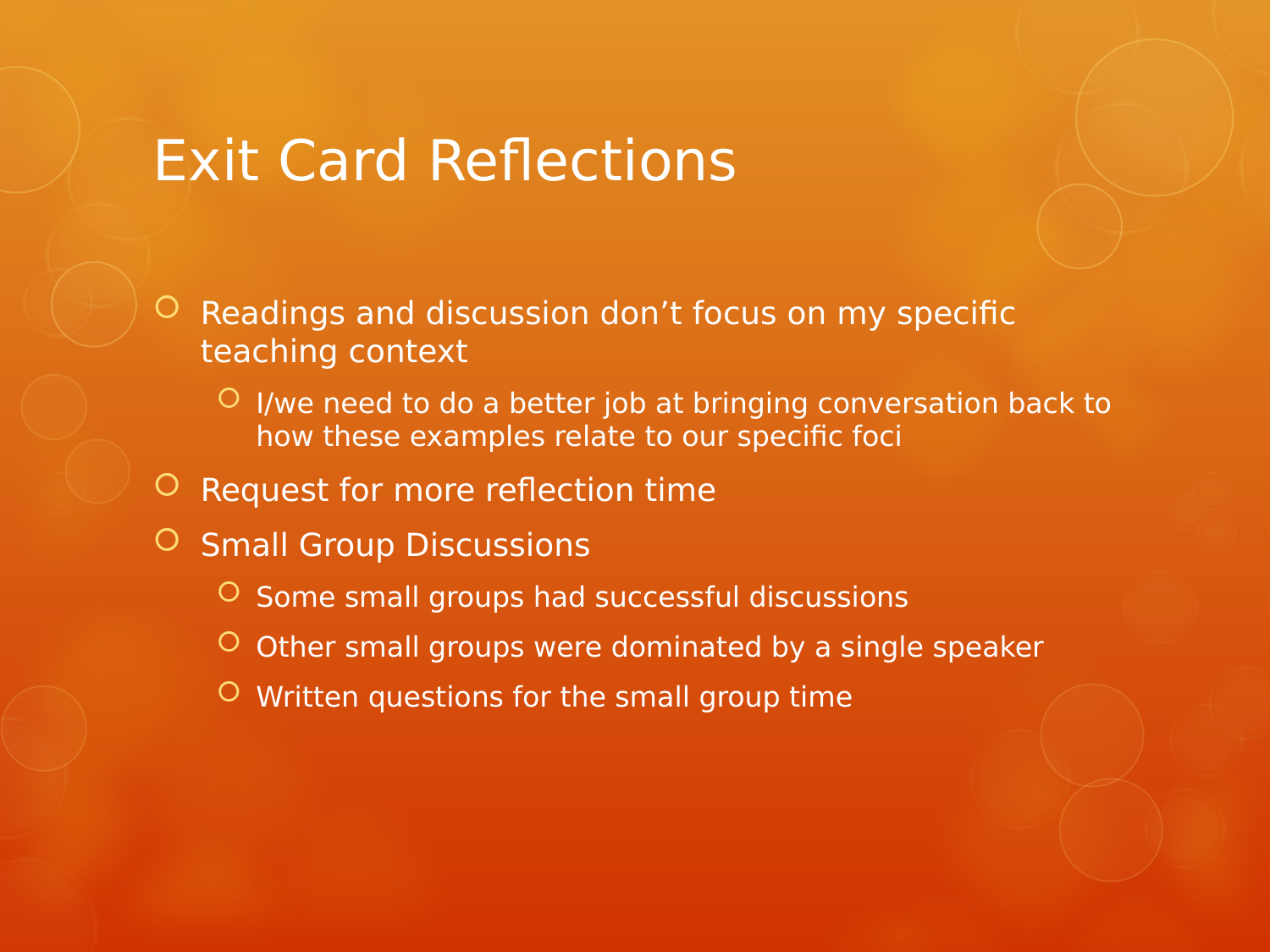

# Exit Card Reflections
Readings and discussion don’t focus on my specific teaching context
I/we need to do a better job at bringing conversation back to how these examples relate to our specific foci
Request for more reflection time
Small Group Discussions
Some small groups had successful discussions
Other small groups were dominated by a single speaker
Written questions for the small group time